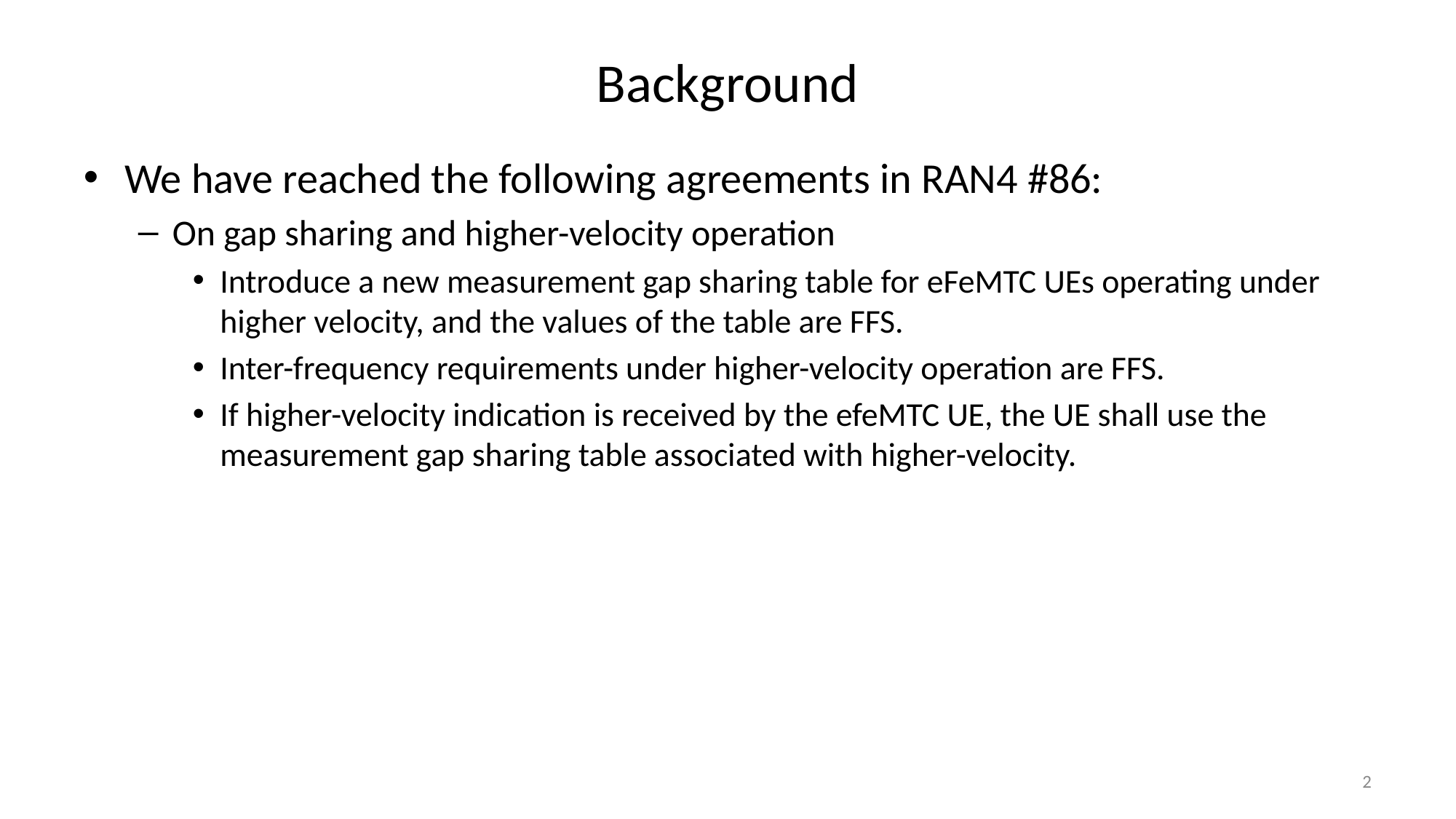

# Background
We have reached the following agreements in RAN4 #86:
On gap sharing and higher-velocity operation
Introduce a new measurement gap sharing table for eFeMTC UEs operating under higher velocity, and the values of the table are FFS.
Inter-frequency requirements under higher-velocity operation are FFS.
If higher-velocity indication is received by the efeMTC UE, the UE shall use the measurement gap sharing table associated with higher-velocity.

2